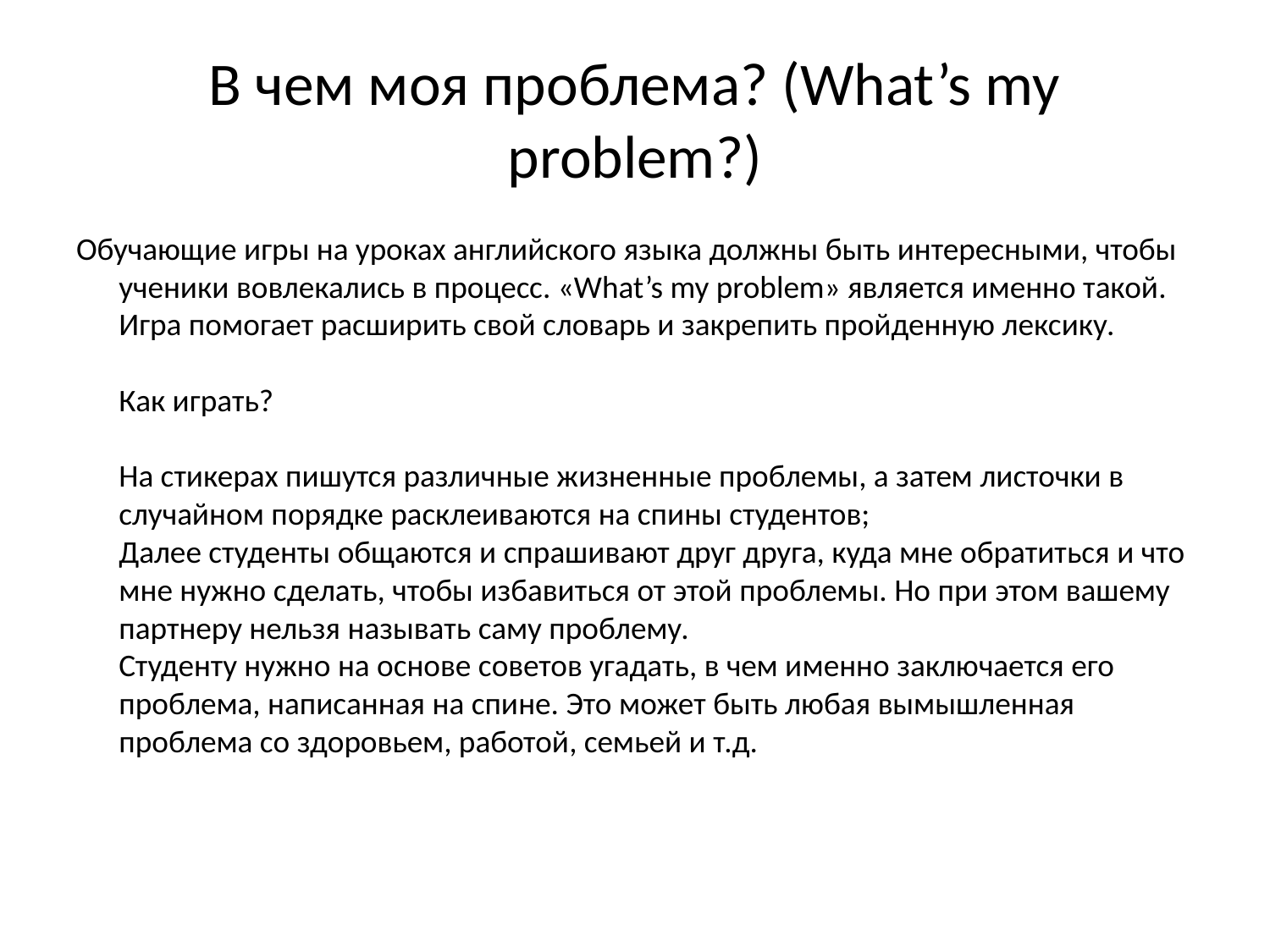

# В чем моя проблема? (What’s my problem?)
Обучающие игры на уроках английского языка должны быть интересными, чтобы ученики вовлекались в процесс. «What’s my problem» является именно такой. Игра помогает расширить свой словарь и закрепить пройденную лексику.
Как играть?
На стикерах пишутся различные жизненные проблемы, а затем листочки в случайном порядке расклеиваются на спины студентов;
Далее студенты общаются и спрашивают друг друга, куда мне обратиться и что мне нужно сделать, чтобы избавиться от этой проблемы. Но при этом вашему партнеру нельзя называть саму проблему.
Студенту нужно на основе советов угадать, в чем именно заключается его проблема, написанная на спине. Это может быть любая вымышленная проблема со здоровьем, работой, семьей и т.д.